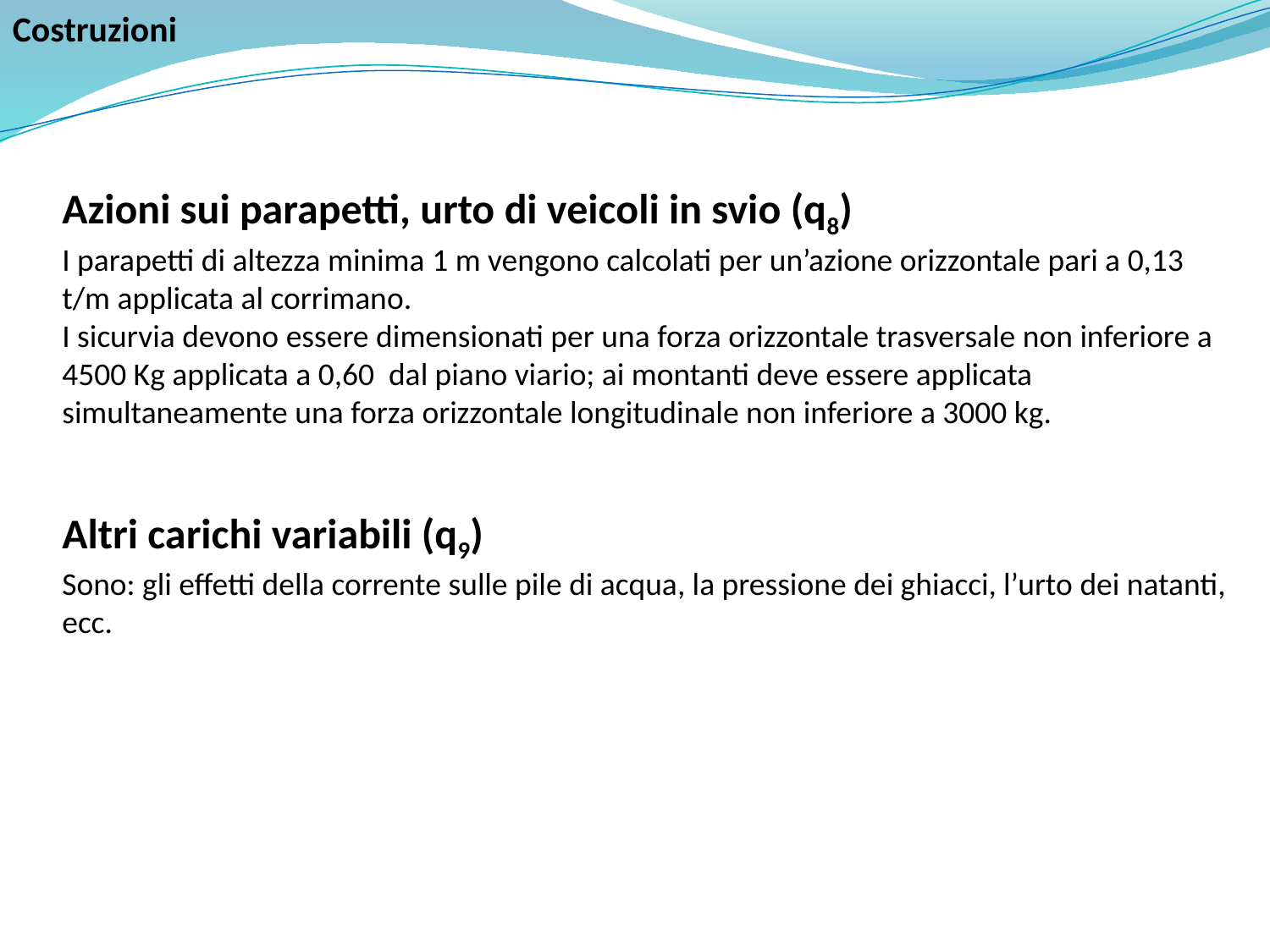

Costruzioni
Azioni sui parapetti, urto di veicoli in svio (q8)
I parapetti di altezza minima 1 m vengono calcolati per un’azione orizzontale pari a 0,13 t/m applicata al corrimano.
I sicurvia devono essere dimensionati per una forza orizzontale trasversale non inferiore a 4500 Kg applicata a 0,60  dal piano viario; ai montanti deve essere applicata simultaneamente una forza orizzontale longitudinale non inferiore a 3000 kg.

Altri carichi variabili (q9)
Sono: gli effetti della corrente sulle pile di acqua, la pressione dei ghiacci, l’urto dei natanti, ecc.